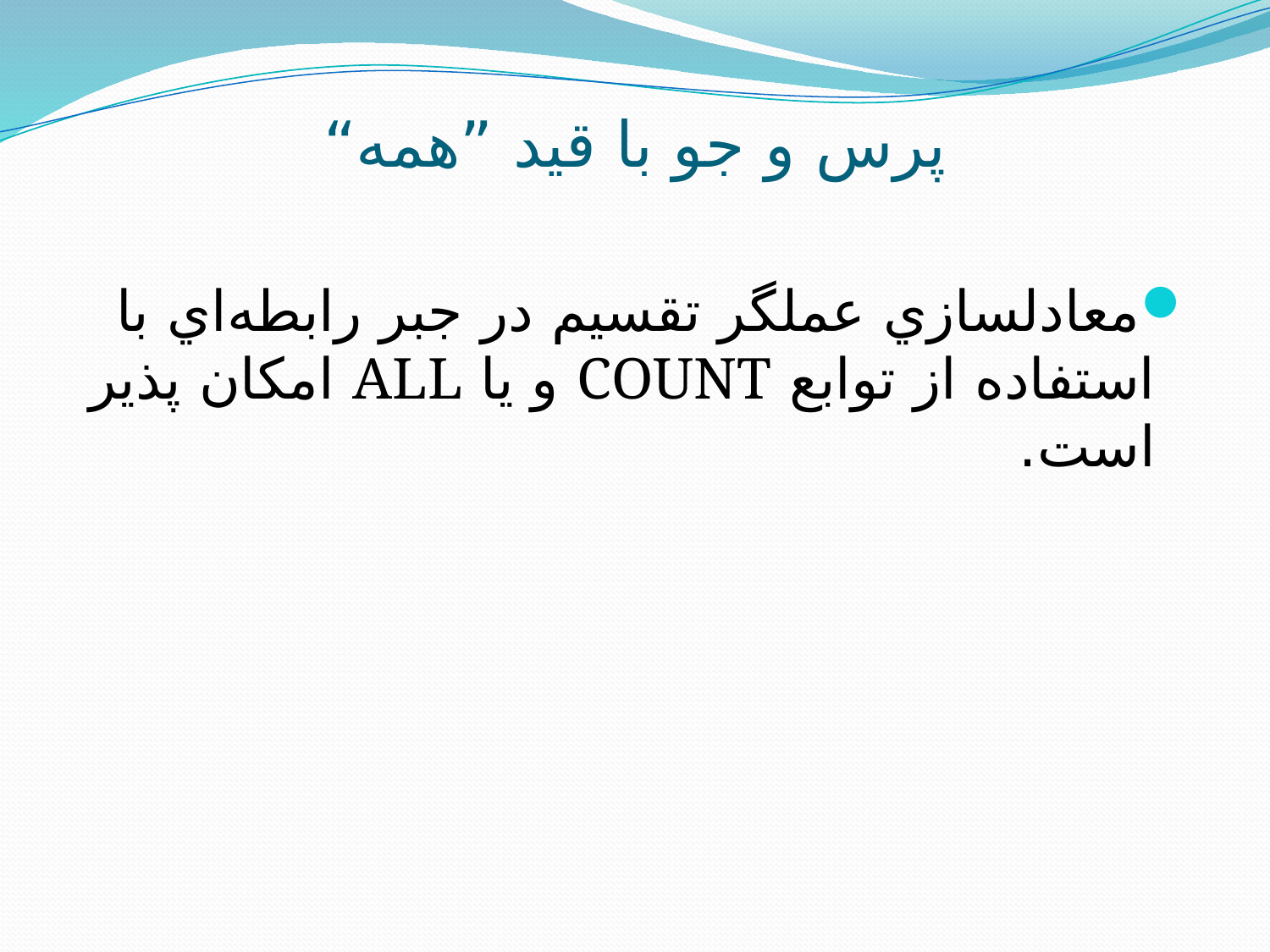

# پرس و جو با قيد ”همه“
معادلسازي عملگر تقسيم در جبر رابطه‌اي با استفاده از توابع COUNT‌ و يا ALL امکان پذير است.